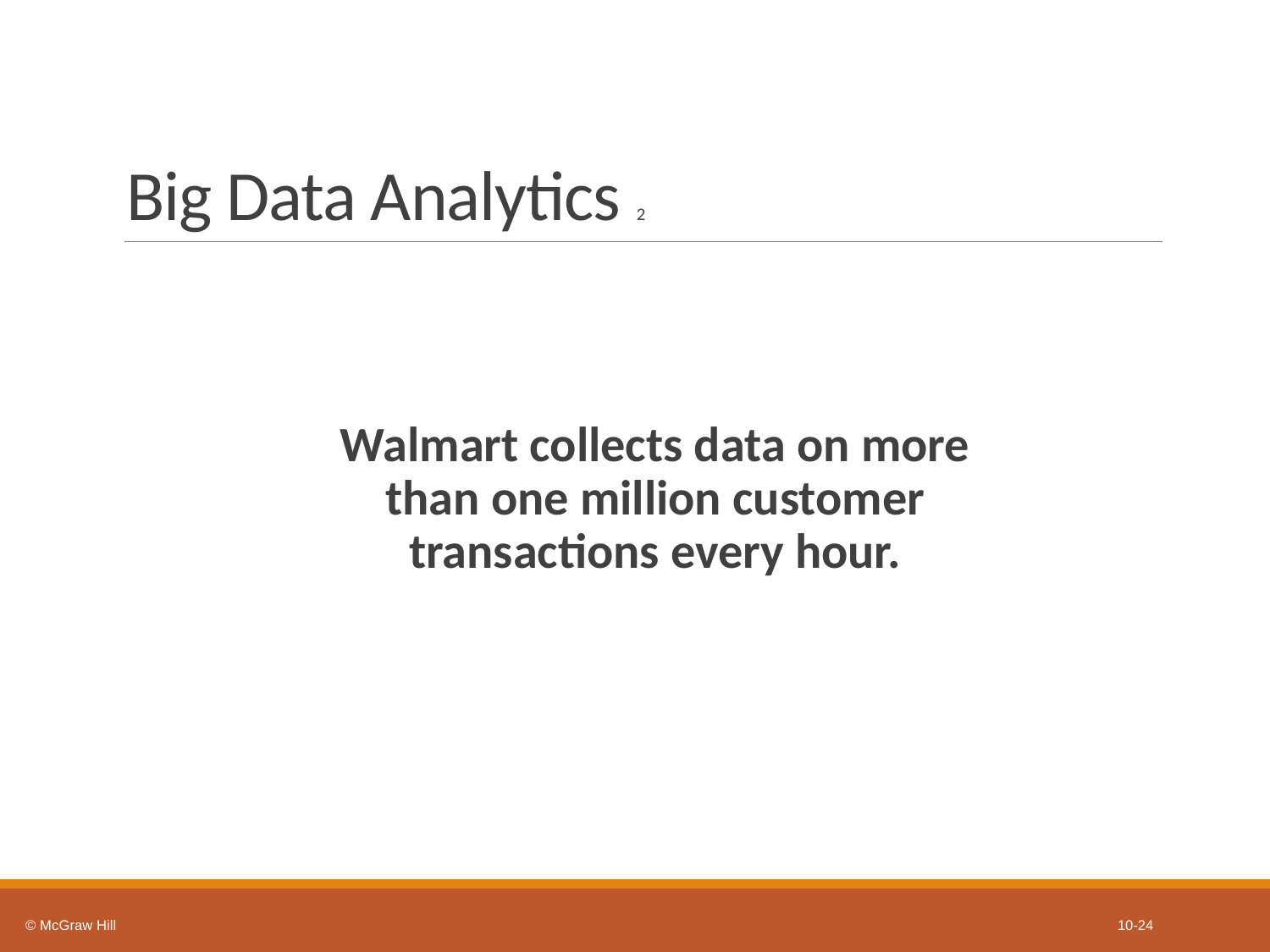

# Big Data Analytics 2
Walmart collects data on more than one million customer transactions every hour.